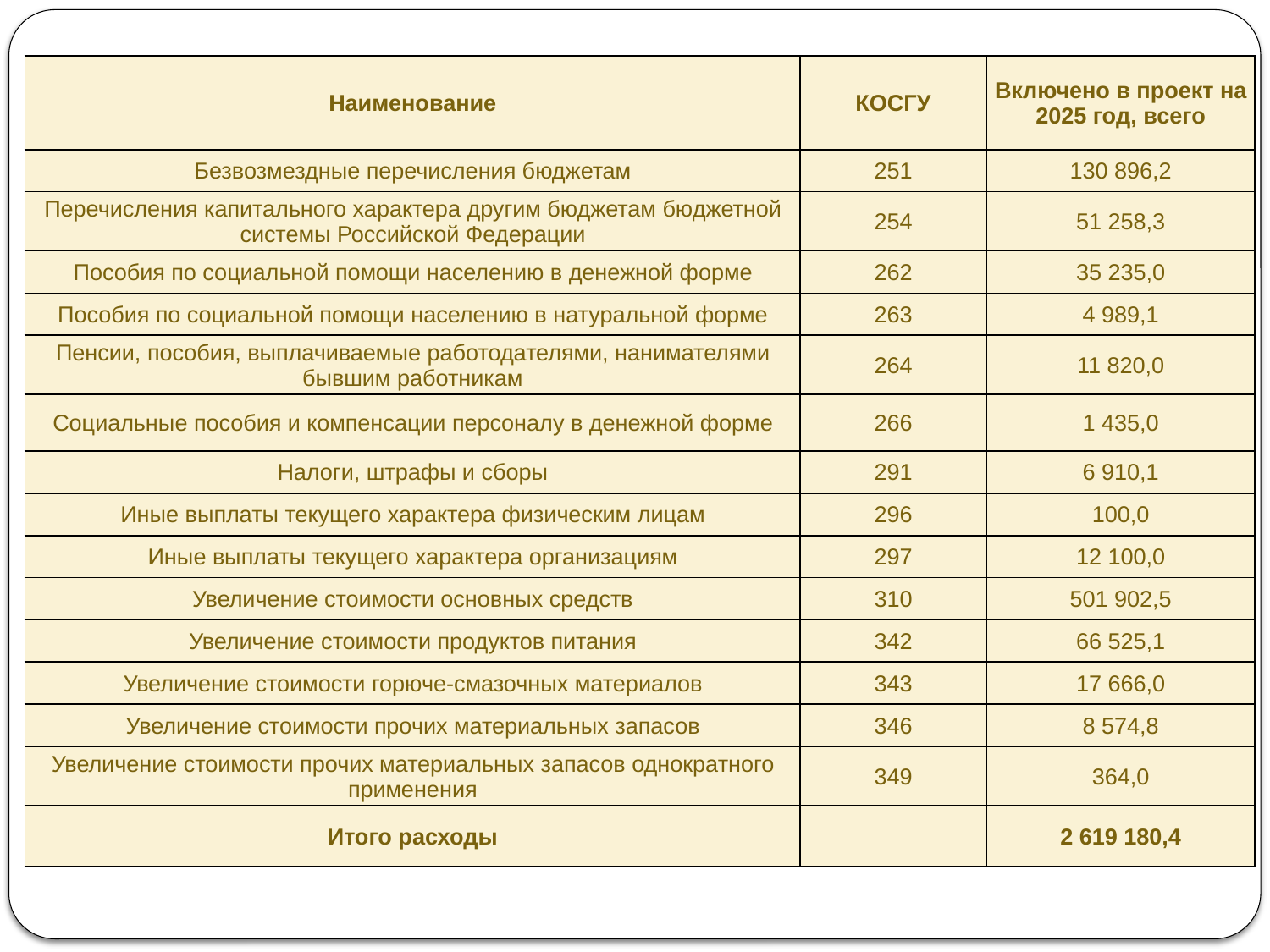

| Наименование | КОСГУ | Включено в проект на 2025 год, всего |
| --- | --- | --- |
| Безвозмездные перечисления бюджетам | 251 | 130 896,2 |
| Перечисления капитального характера другим бюджетам бюджетной системы Российской Федерации | 254 | 51 258,3 |
| Пособия по социальной помощи населению в денежной форме | 262 | 35 235,0 |
| Пособия по социальной помощи населению в натуральной форме | 263 | 4 989,1 |
| Пенсии, пособия, выплачиваемые работодателями, нанимателями бывшим работникам | 264 | 11 820,0 |
| Социальные пособия и компенсации персоналу в денежной форме | 266 | 1 435,0 |
| Налоги, штрафы и сборы | 291 | 6 910,1 |
| Иные выплаты текущего характера физическим лицам | 296 | 100,0 |
| Иные выплаты текущего характера организациям | 297 | 12 100,0 |
| Увеличение стоимости основных средств | 310 | 501 902,5 |
| Увеличение стоимости продуктов питания | 342 | 66 525,1 |
| Увеличение стоимости горюче-смазочных материалов | 343 | 17 666,0 |
| Увеличение стоимости прочих материальных запасов | 346 | 8 574,8 |
| Увеличение стоимости прочих материальных запасов однократного применения | 349 | 364,0 |
| Итого расходы |  | 2 619 180,4 |